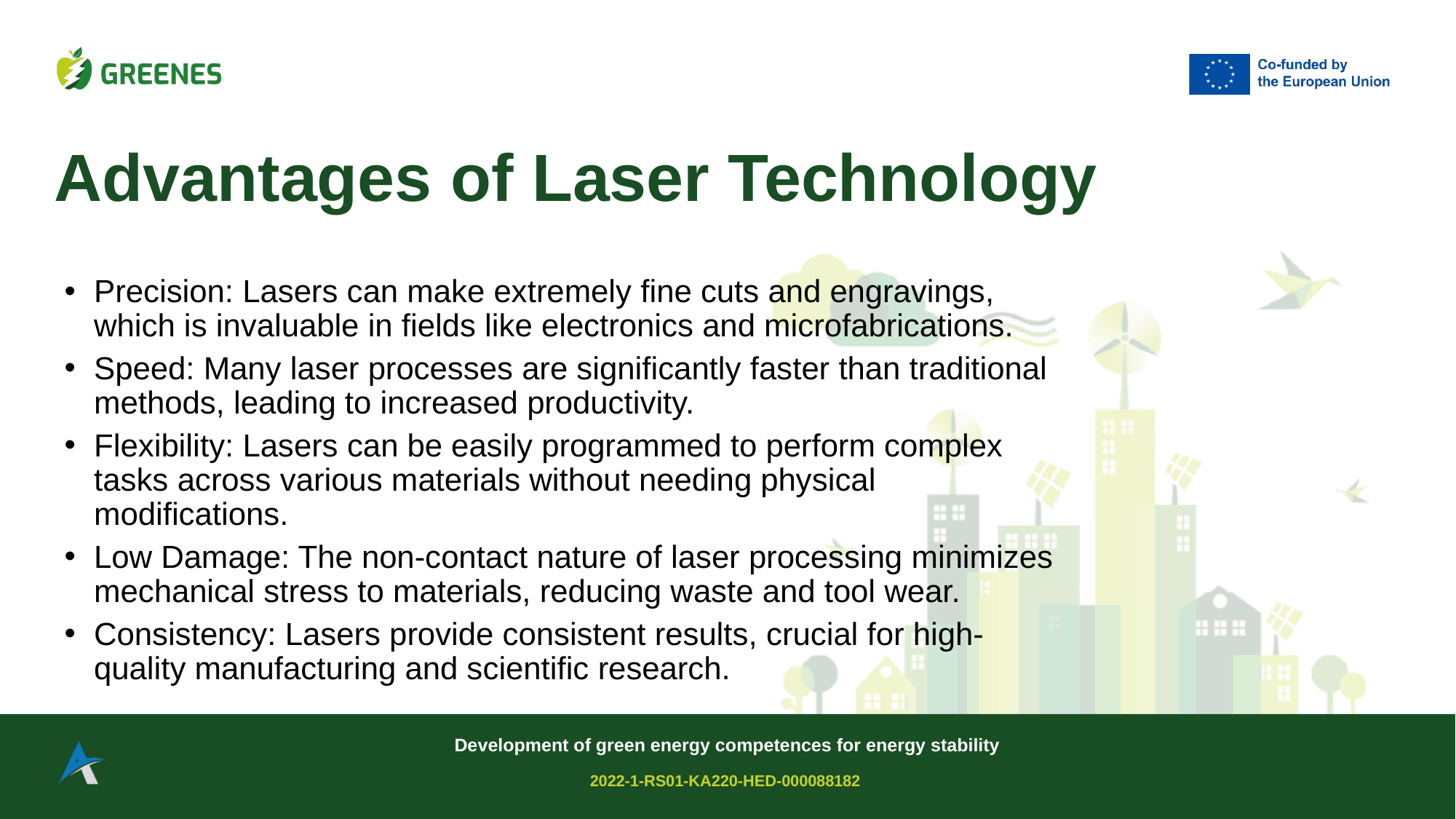

# Advantages of Laser Technology
Precision: Lasers can make extremely fine cuts and engravings, which is invaluable in fields like electronics and microfabrications.
Speed: Many laser processes are significantly faster than traditional methods, leading to increased productivity.
Flexibility: Lasers can be easily programmed to perform complex tasks across various materials without needing physical modifications.
Low Damage: The non-contact nature of laser processing minimizes mechanical stress to materials, reducing waste and tool wear.
Consistency: Lasers provide consistent results, crucial for high-quality manufacturing and scientific research.